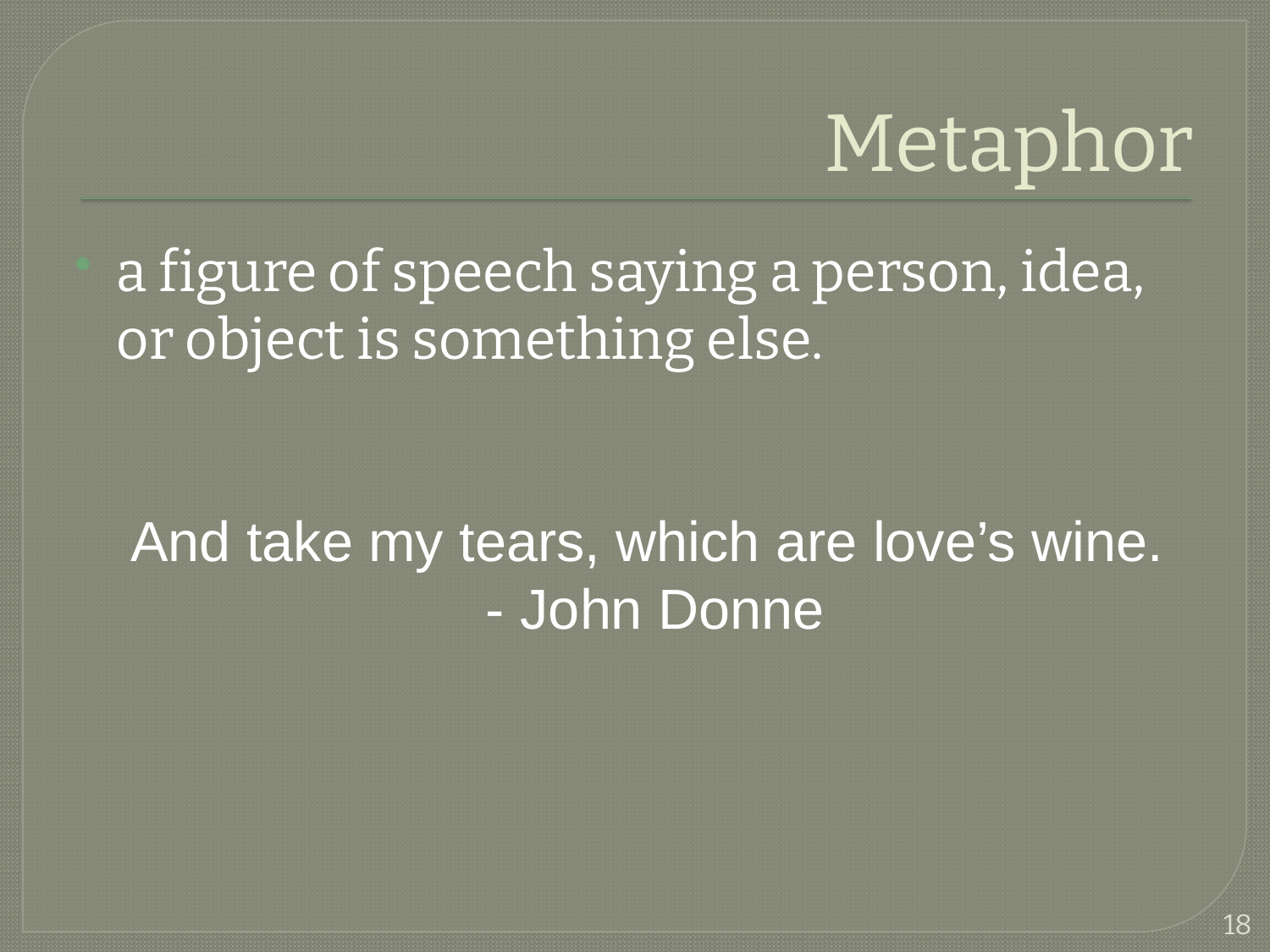

# Metaphor
a figure of speech saying a person, idea, or object is something else.

	And take my tears, which are love’s wine.  - John Donne

18